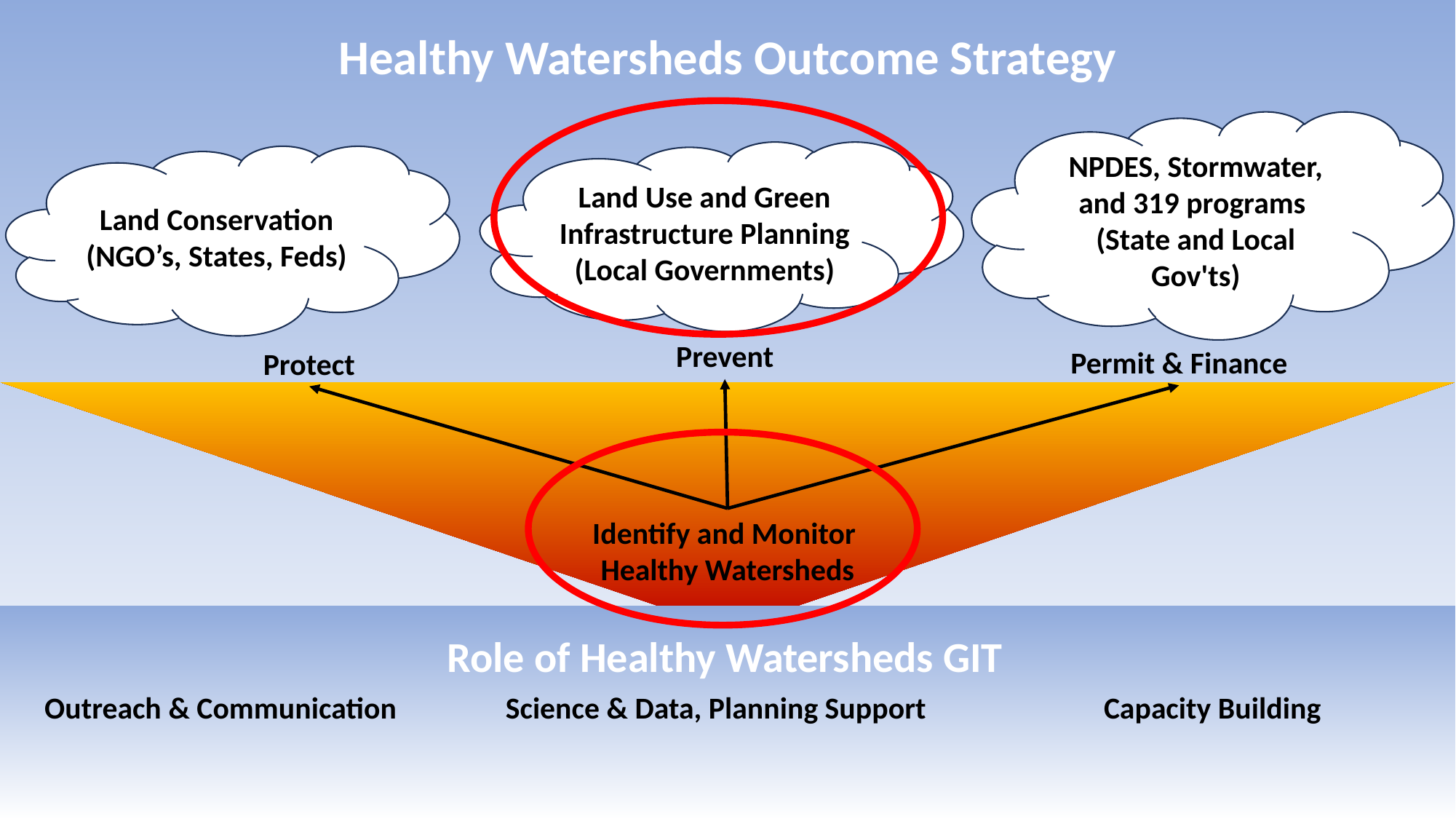

Healthy Watersheds Outcome Strategy

NPDES, Stormwater, and 319 programs
(State and Local Gov'ts)
Land Use and Green Infrastructure Planning
(Local Governments)
Land Conservation
(NGO’s, States, Feds)
Prevent
Permit & Finance
Protect

Identify and Monitor
Healthy Watersheds

Role of Healthy Watersheds GIT
Outreach & Communication
Science & Data, Planning Support
Capacity Building